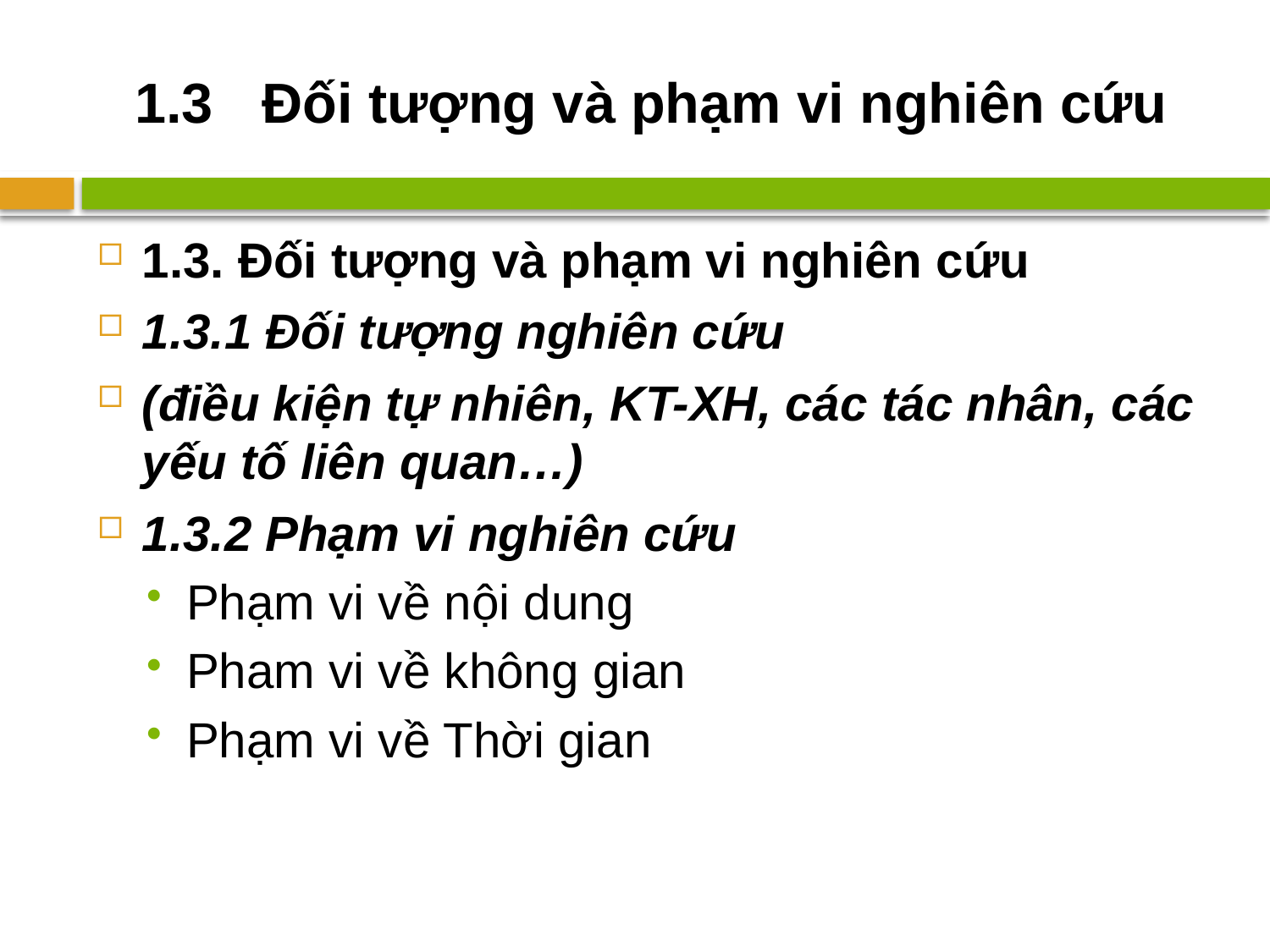

# 1.3	Đối tượng và phạm vi nghiên cứu
1.3. Đối tượng và phạm vi nghiên cứu
1.3.1 Đối tượng nghiên cứu
(điều kiện tự nhiên, KT-XH, các tác nhân, các yếu tố liên quan…)
1.3.2 Phạm vi nghiên cứu
Phạm vi về nội dung
Pham vi về không gian
Phạm vi về Thời gian